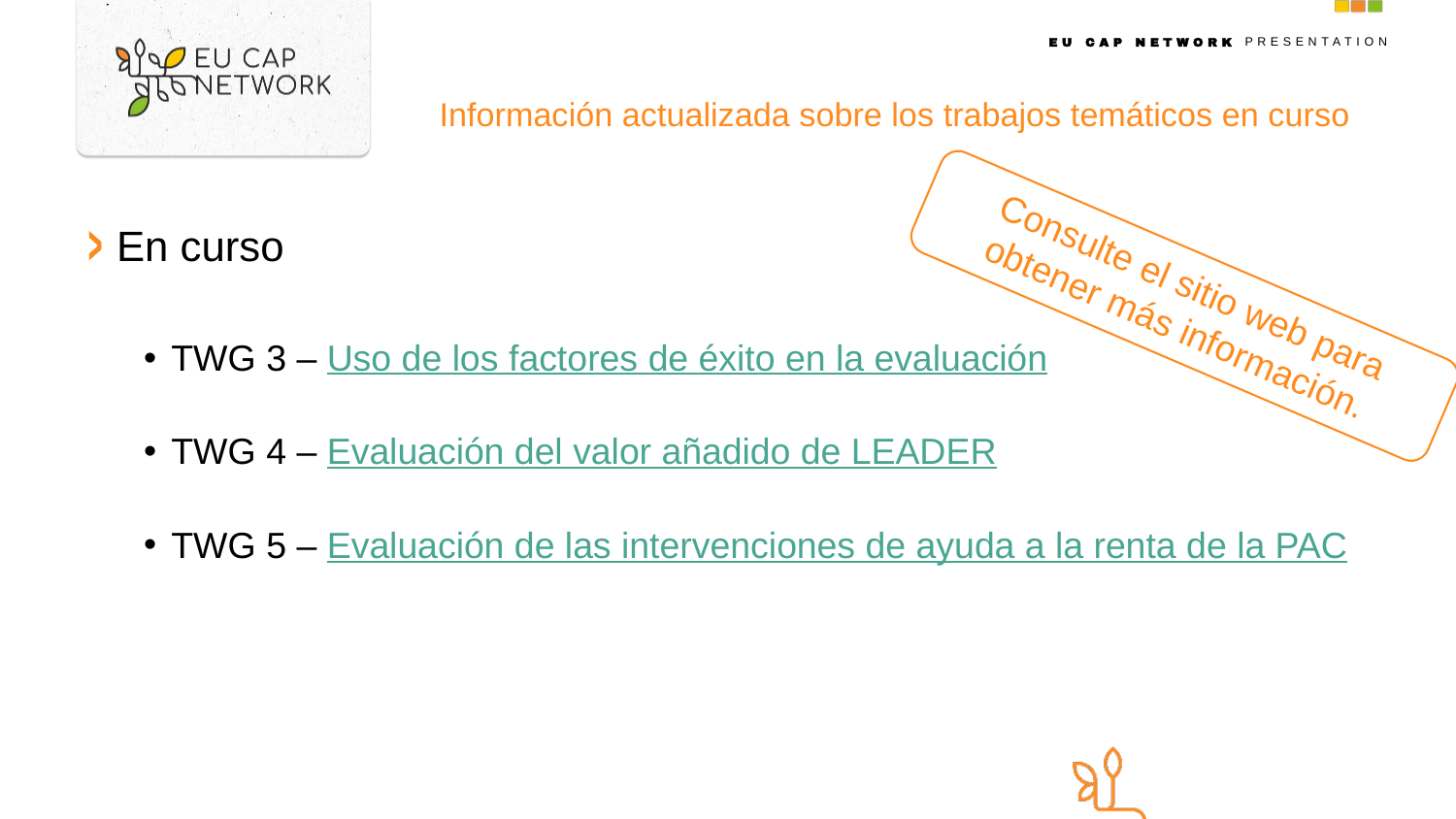

# Información actualizada sobre los trabajos temáticos en curso
En curso

TWG 3 – Uso de los factores de éxito en la evaluación

TWG 4 – Evaluación del valor añadido de LEADER

TWG 5 – Evaluación de las intervenciones de ayuda a la renta de la PAC

Consulte el sitio web para obtener más información.